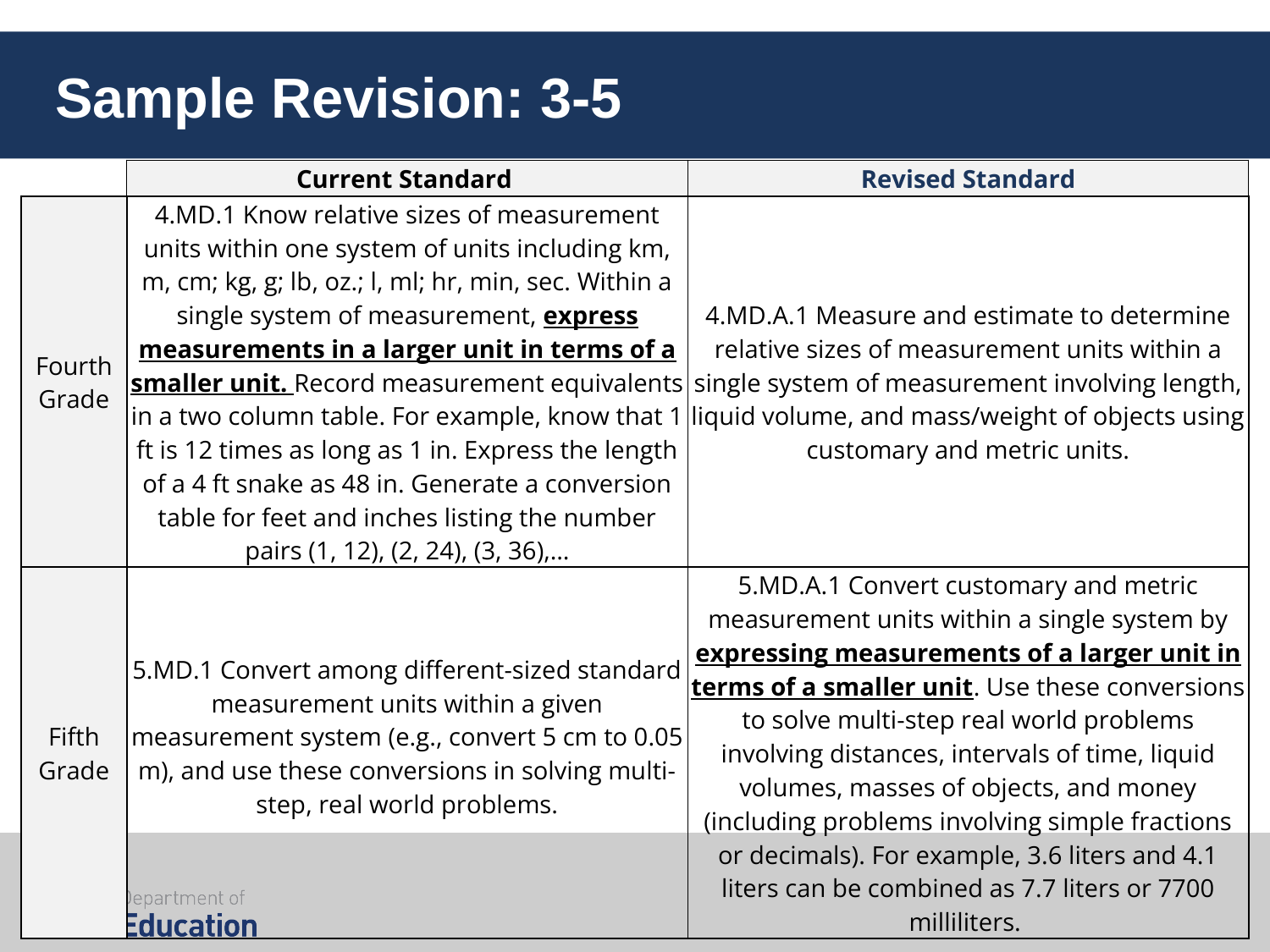

# Sample Revision: 3-5
|  | Current Standard | Revised Standard |
| --- | --- | --- |
| Fourth Grade | 4.MD.1 Know relative sizes of measurement units within one system of units including km, m, cm; kg, g; lb, oz.; l, ml; hr, min, sec. Within a single system of measurement, express measurements in a larger unit in terms of a smaller unit. Record measurement equivalents in a two column table. For example, know that 1 ft is 12 times as long as 1 in. Express the length of a 4 ft snake as 48 in. Generate a conversion table for feet and inches listing the number pairs (1, 12), (2, 24), (3, 36),… | 4.MD.A.1 Measure and estimate to determine relative sizes of measurement units within a single system of measurement involving length, liquid volume, and mass/weight of objects using customary and metric units. |
| Fifth Grade | 5.MD.1 Convert among different-sized standard measurement units within a given measurement system (e.g., convert 5 cm to 0.05 m), and use these conversions in solving multi-step, real world problems. | 5.MD.A.1 Convert customary and metric measurement units within a single system by expressing measurements of a larger unit in terms of a smaller unit. Use these conversions to solve multi-step real world problems involving distances, intervals of time, liquid volumes, masses of objects, and money (including problems involving simple fractions or decimals). For example, 3.6 liters and 4.1 liters can be combined as 7.7 liters or 7700 milliliters. |